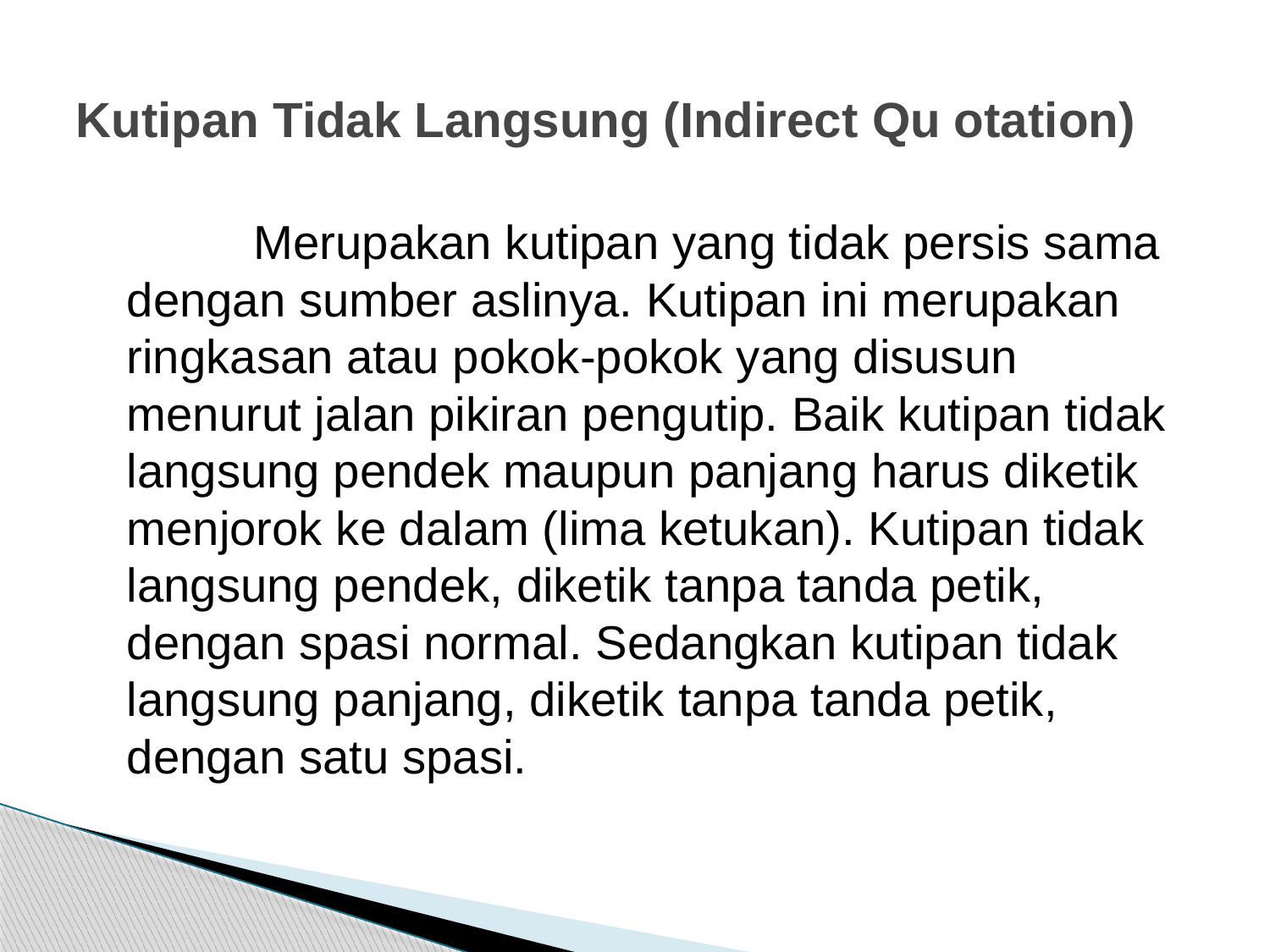

# Kutipan Tidak Langsung (Indirect Qu otation)
		Merupakan kutipan yang tidak persis sama dengan sumber aslinya. Kutipan ini merupakan ringkasan atau pokok-pokok yang disusun menurut jalan pikiran pengutip. Baik kutipan tidak langsung pendek maupun panjang harus diketik menjorok ke dalam (lima ketukan). Kutipan tidak langsung pendek, diketik tanpa tanda petik, dengan spasi normal. Sedangkan kutipan tidak langsung panjang, diketik tanpa tanda petik, dengan satu spasi.